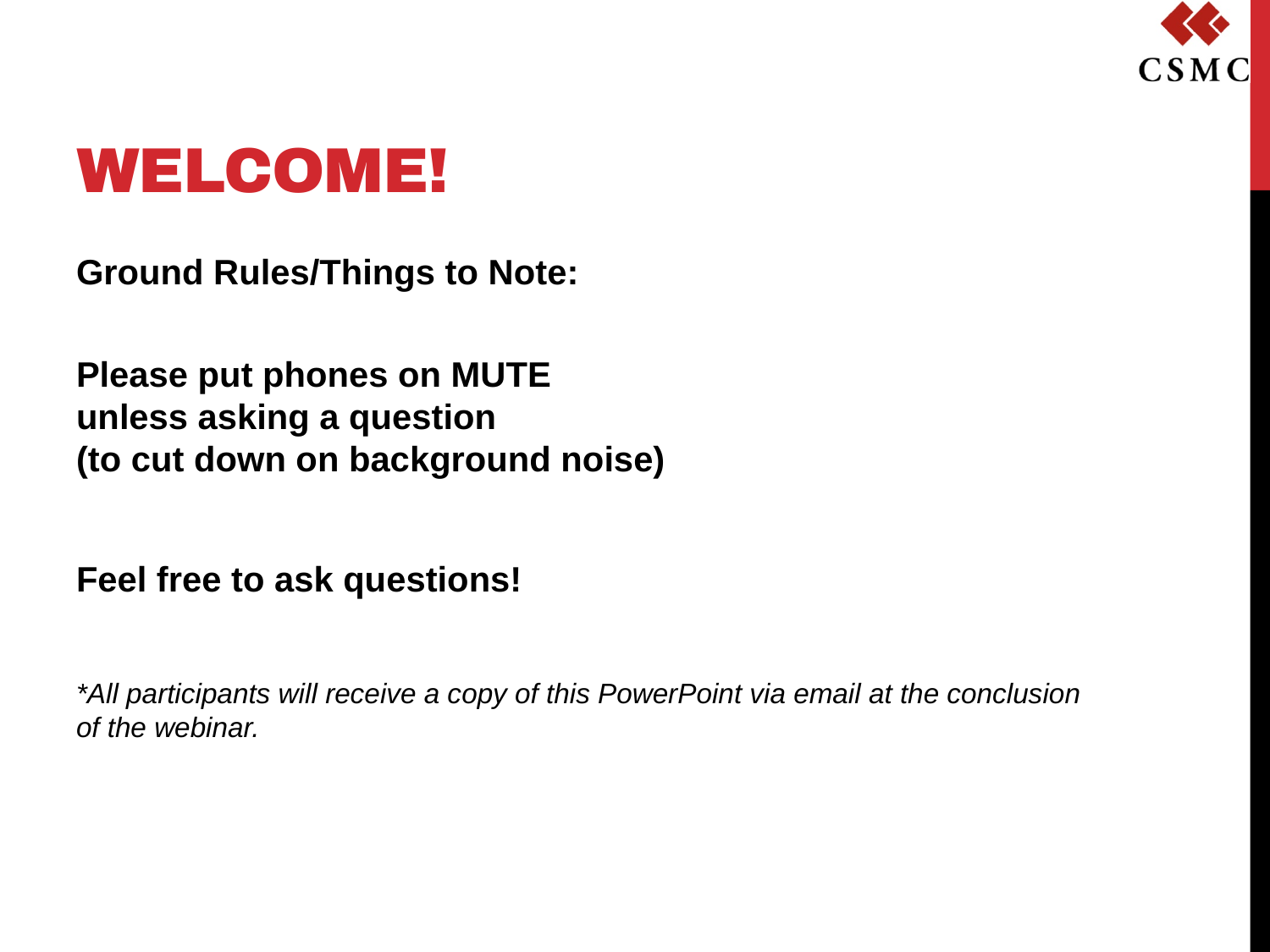

# Welcome!
Ground Rules/Things to Note:
Please put phones on MUTE
unless asking a question
(to cut down on background noise)

Feel free to ask questions!

*All participants will receive a copy of this PowerPoint via email at the conclusion of the webinar.